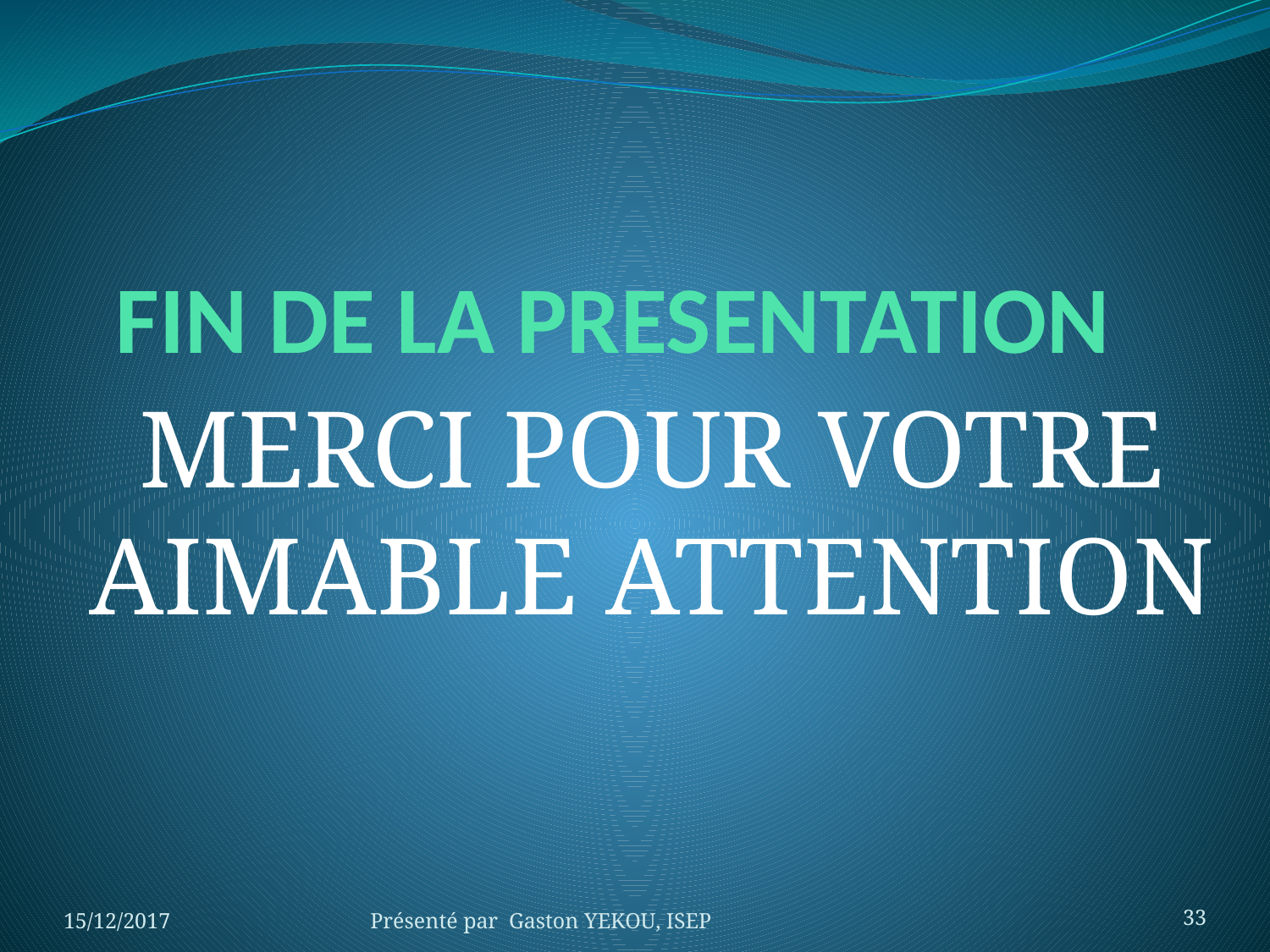

# FIN DE LA PRESENTATION
MERCI POUR VOTRE AIMABLE ATTENTION
15/12/2017
Présenté par  Gaston YEKOU, ISEP
33